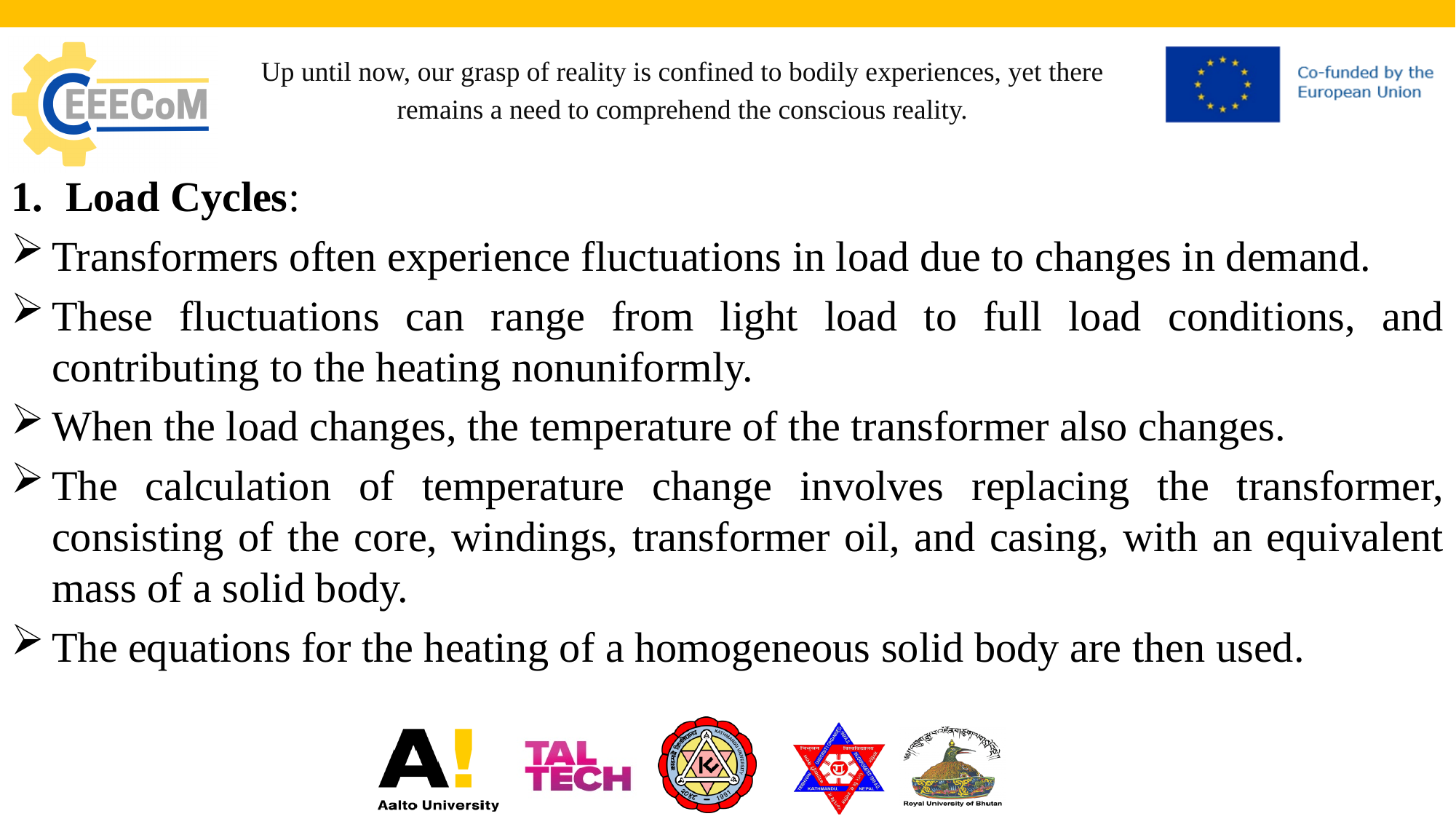

# Up until now, our grasp of reality is confined to bodily experiences, yet there remains a need to comprehend the conscious reality.
Load Cycles:
Transformers often experience fluctuations in load due to changes in demand.
These fluctuations can range from light load to full load conditions, and contributing to the heating nonuniformly.
When the load changes, the temperature of the transformer also changes.
The calculation of temperature change involves replacing the transformer, consisting of the core, windings, transformer oil, and casing, with an equivalent mass of a solid body.
The equations for the heating of a homogeneous solid body are then used.